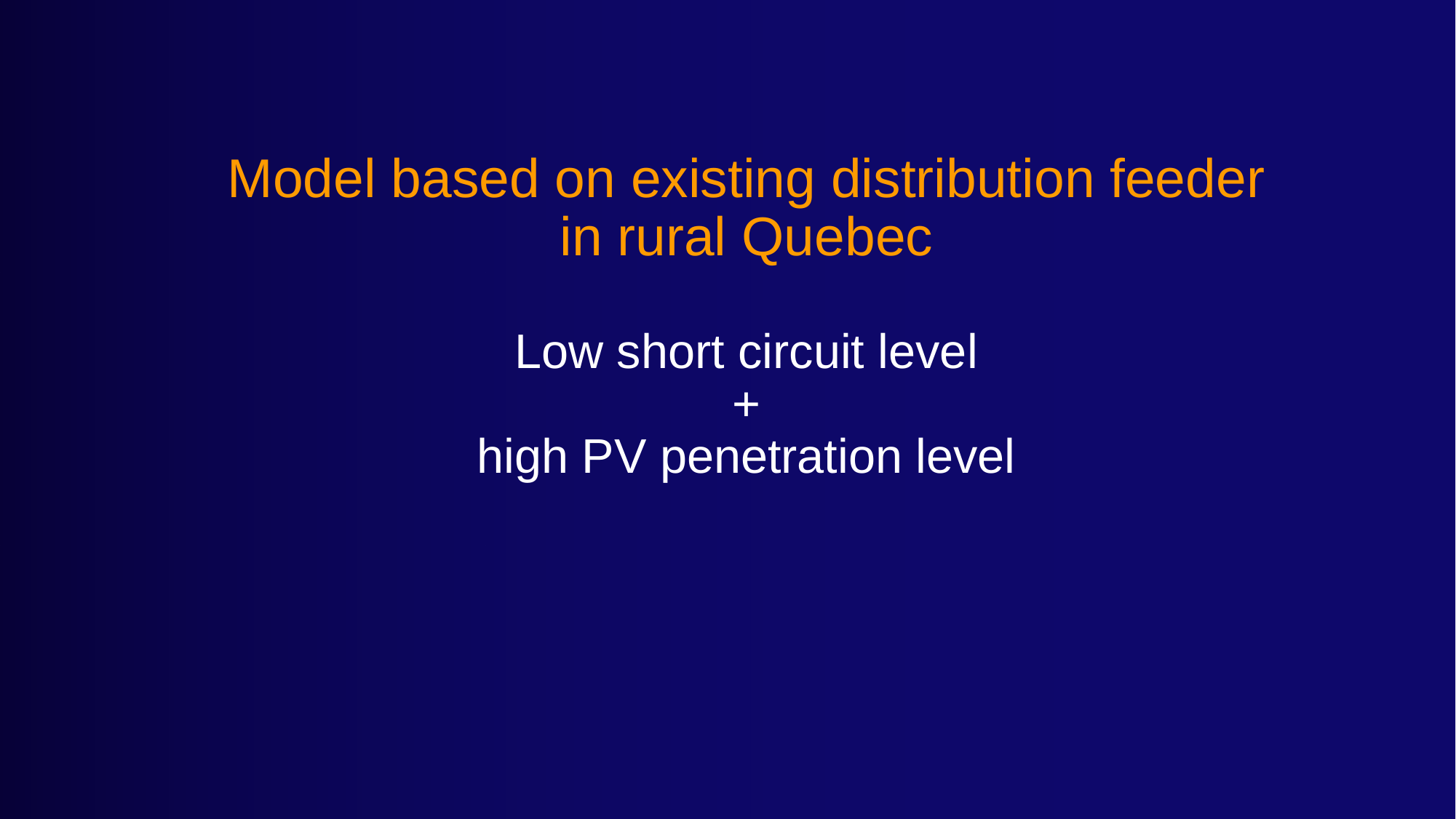

# Model based on existing distribution feeder in rural Quebec Low short circuit level + high PV penetration level